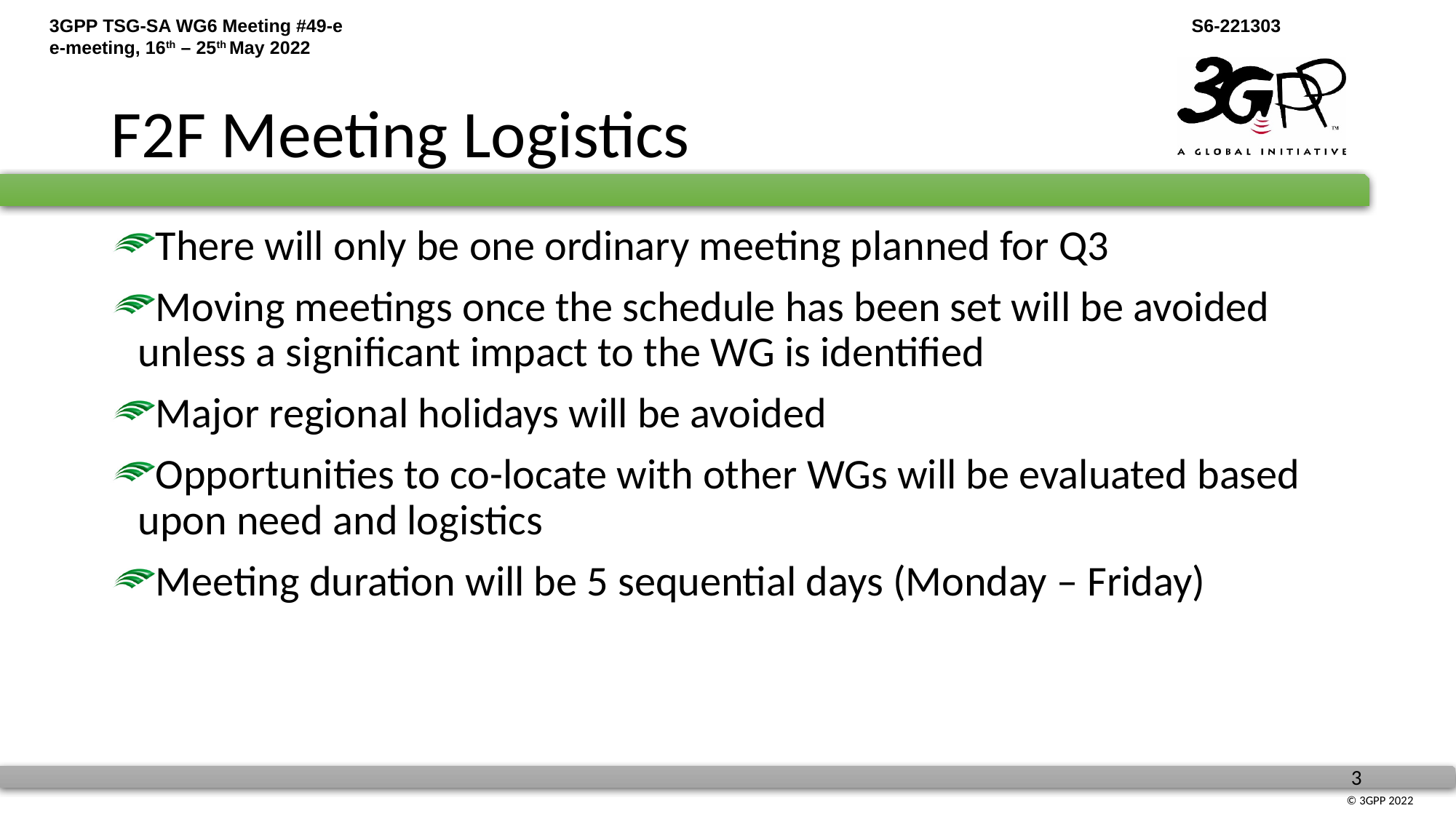

# F2F Meeting Logistics
There will only be one ordinary meeting planned for Q3
Moving meetings once the schedule has been set will be avoided unless a significant impact to the WG is identified
Major regional holidays will be avoided
Opportunities to co-locate with other WGs will be evaluated based upon need and logistics
Meeting duration will be 5 sequential days (Monday – Friday)